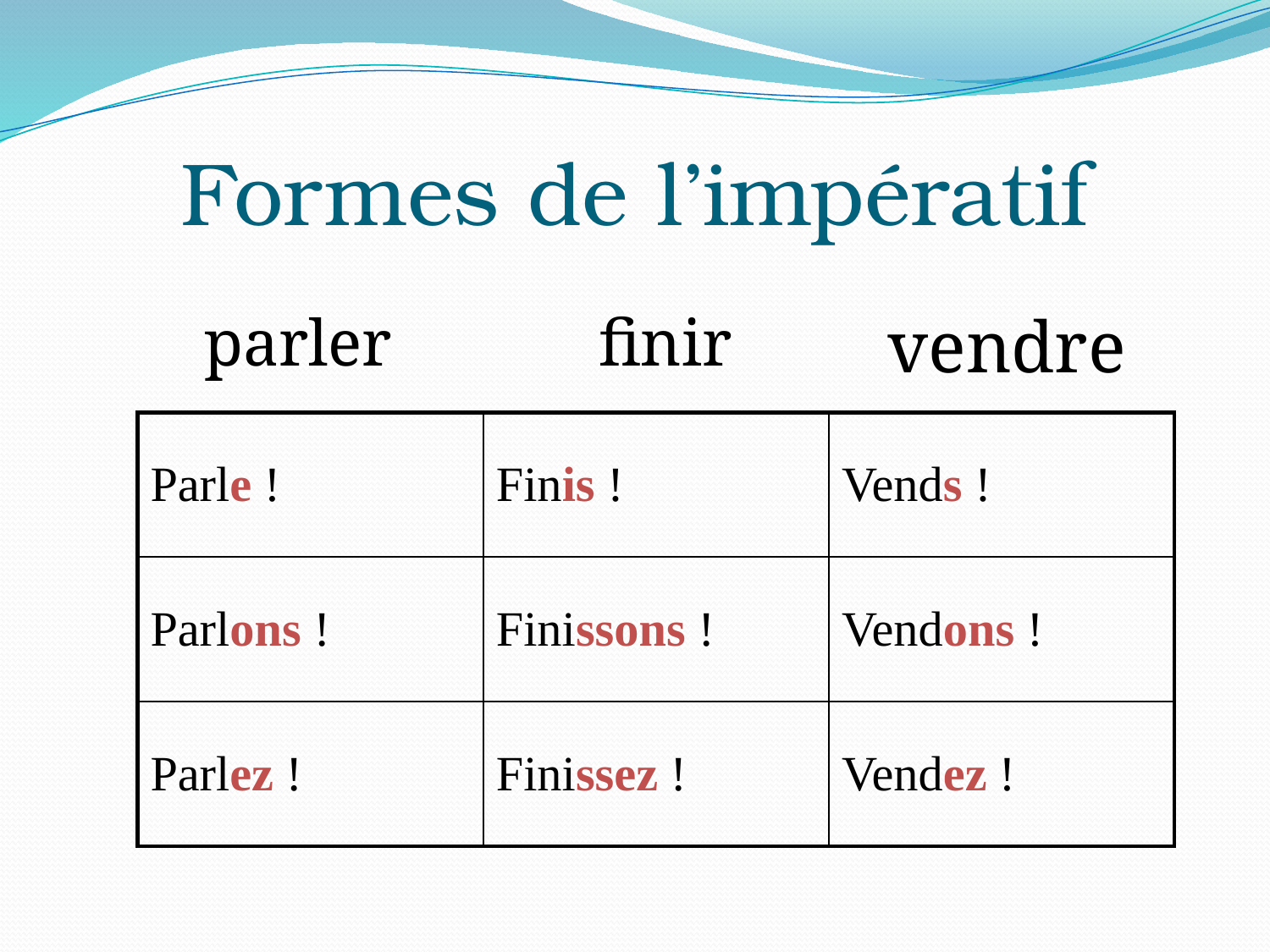

# Formes de l’impératif
parler
finir
vendre
| Parle ! | Finis ! | Vends ! |
| --- | --- | --- |
| Parlons ! | Finissons ! | Vendons ! |
| Parlez ! | Finissez ! | Vendez ! |